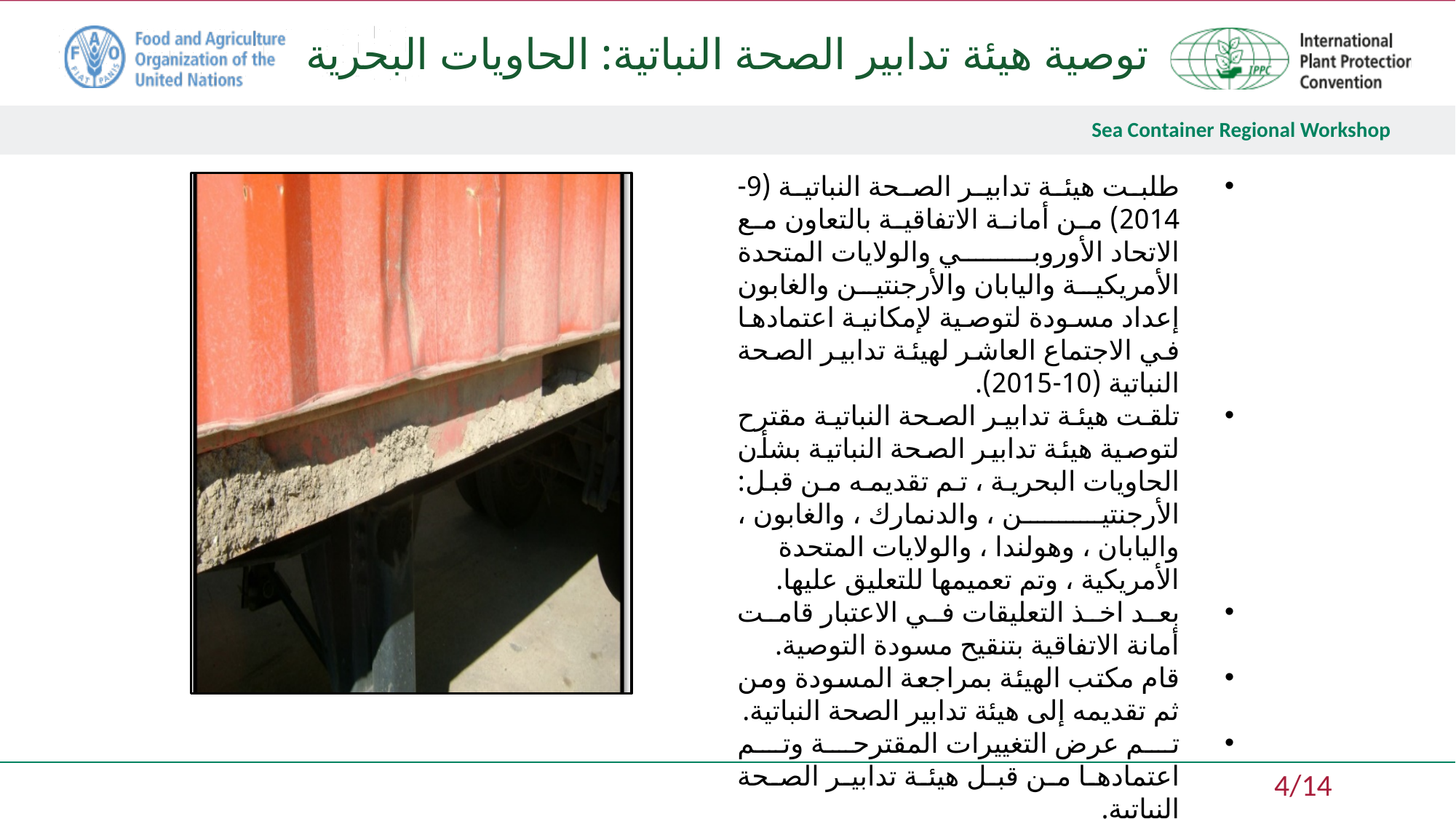

# توصية هيئة تدابير الصحة النباتية: الحاويات البحرية
طلبت هيئة تدابير الصحة النباتية (9-2014) من أمانة الاتفاقية بالتعاون مع الاتحاد الأوروبي والولايات المتحدة الأمريكية واليابان والأرجنتين والغابون إعداد مسودة لتوصية لإمكانية اعتمادها في الاجتماع العاشر لهيئة تدابير الصحة النباتية (10-2015).
تلقت هيئة تدابير الصحة النباتية مقترح لتوصية هيئة تدابير الصحة النباتية بشأن الحاويات البحرية ، تم تقديمه من قبل: الأرجنتين ، والدنمارك ، والغابون ، واليابان ، وهولندا ، والولايات المتحدة الأمريكية ، وتم تعميمها للتعليق عليها.
بعد اخذ التعليقات في الاعتبار قامت أمانة الاتفاقية بتنقيح مسودة التوصية.
قام مكتب الهيئة بمراجعة المسودة ومن ثم تقديمه إلى هيئة تدابير الصحة النباتية.
تم عرض التغييرات المقترحة وتم اعتمادها من قبل هيئة تدابير الصحة النباتية.